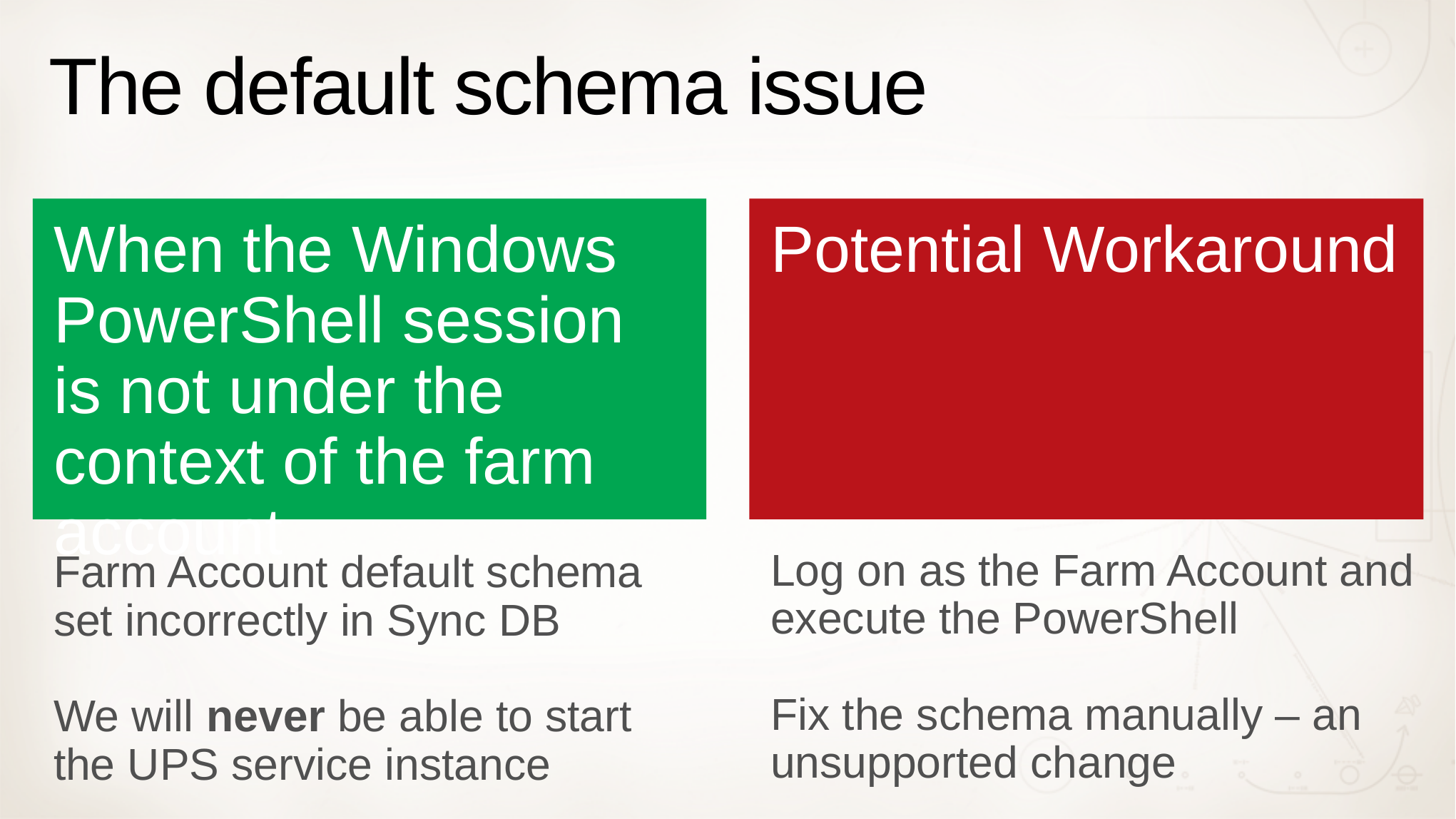

# The default schema issue
When the Windows PowerShell session is not under the context of the farm account
Potential Workaround
Log on as the Farm Account and execute the PowerShell

Fix the schema manually – an unsupported change
Farm Account default schema set incorrectly in Sync DB

We will never be able to start the UPS service instance